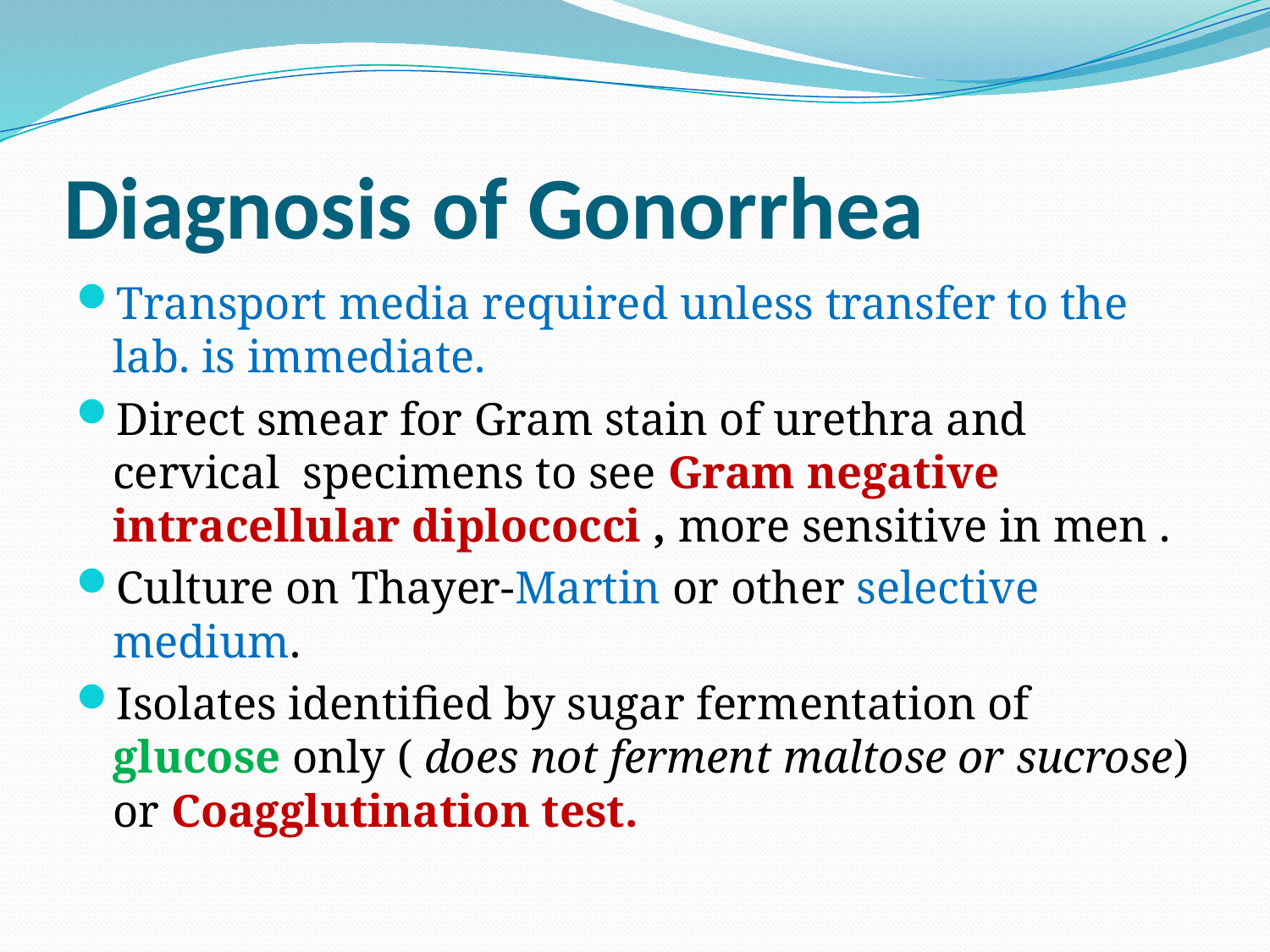

# Diagnosis of Gonorrhea
Transport media required unless transfer to the lab. is immediate.
Direct smear for Gram stain of urethra and cervical  specimens to see Gram negative intracellular diplococci , more sensitive in men .
Culture on Thayer-Martin or other selective medium.
Isolates identified by sugar fermentation of glucose only ( does not ferment maltose or sucrose) or Coagglutination test.